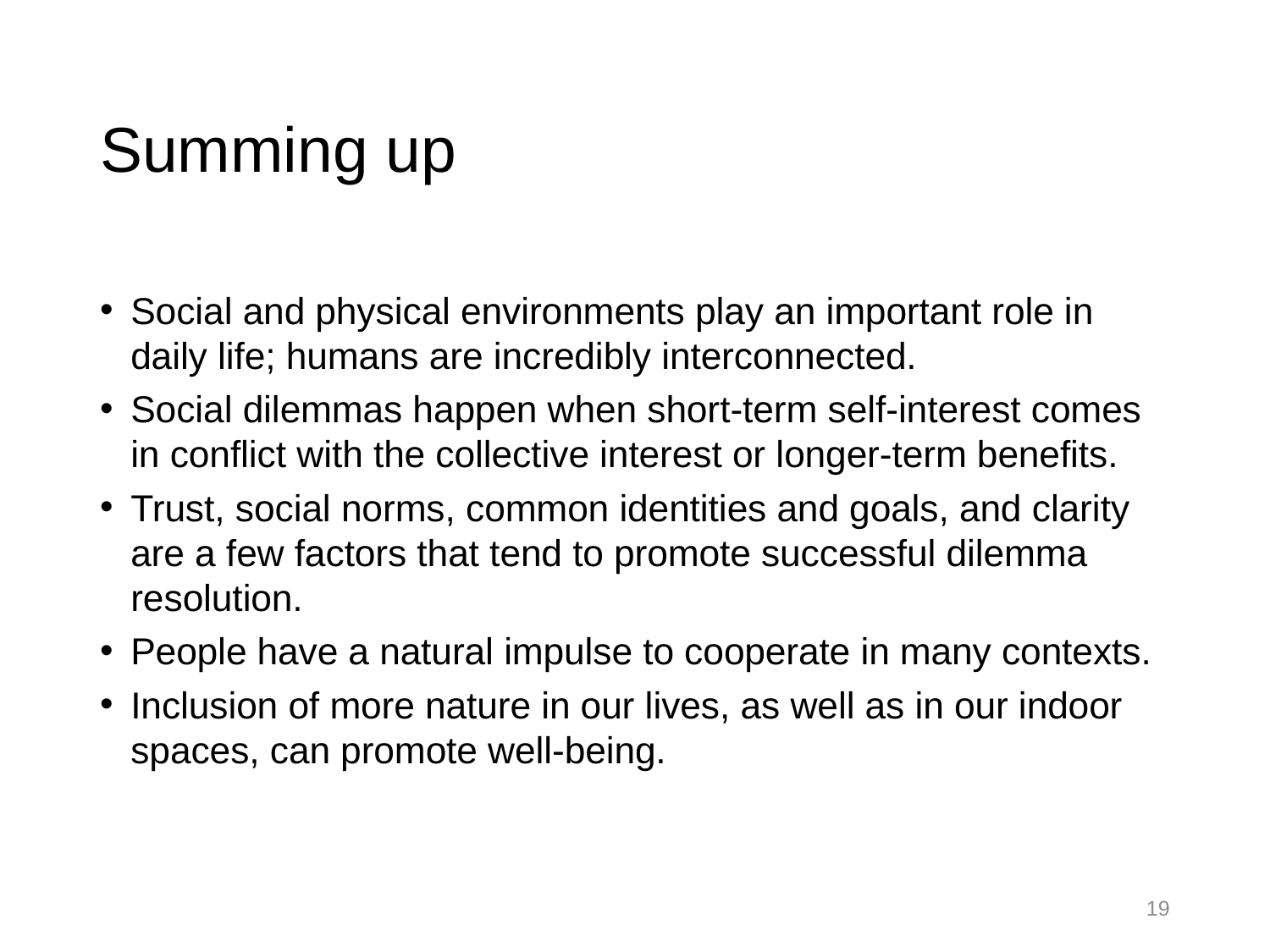

# Summing up
Social and physical environments play an important role in daily life; humans are incredibly interconnected.
Social dilemmas happen when short-term self-interest comes in conflict with the collective interest or longer-term benefits.
Trust, social norms, common identities and goals, and clarity are a few factors that tend to promote successful dilemma resolution.
People have a natural impulse to cooperate in many contexts.
Inclusion of more nature in our lives, as well as in our indoor spaces, can promote well-being.
19